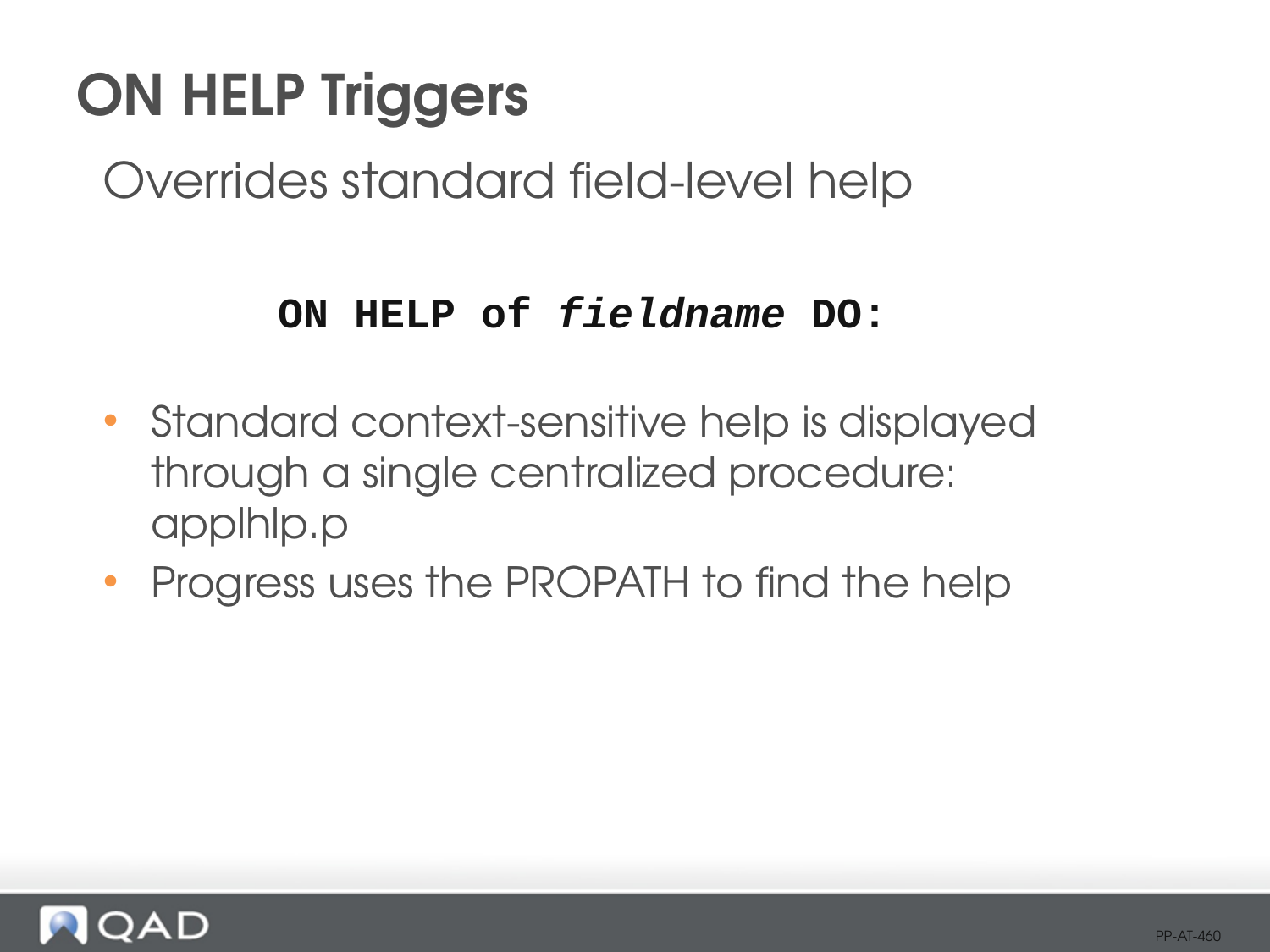

# ON HELP Triggers
Overrides standard field-level help

		ON HELP of fieldname DO:

Standard context-sensitive help is displayed through a single centralized procedure:  applhlp.p
Progress uses the PROPATH to find the help

PP-AT-460